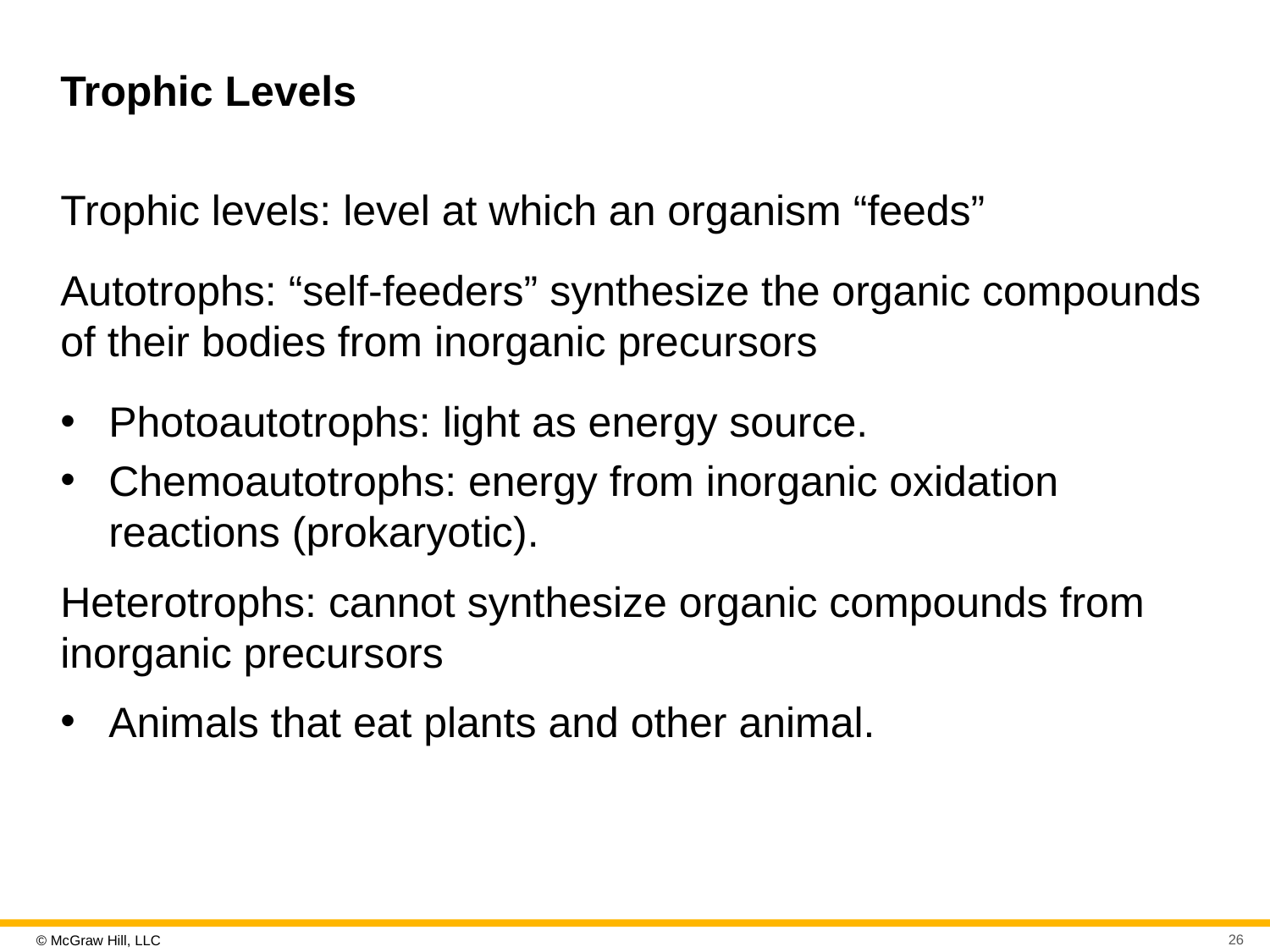

# Trophic Levels
Trophic levels: level at which an organism “feeds”
Autotrophs: “self-feeders” synthesize the organic compounds of their bodies from inorganic precursors
Photoautotrophs: light as energy source.
Chemoautotrophs: energy from inorganic oxidation reactions (prokaryotic).
Heterotrophs: cannot synthesize organic compounds from inorganic precursors
Animals that eat plants and other animal.
26